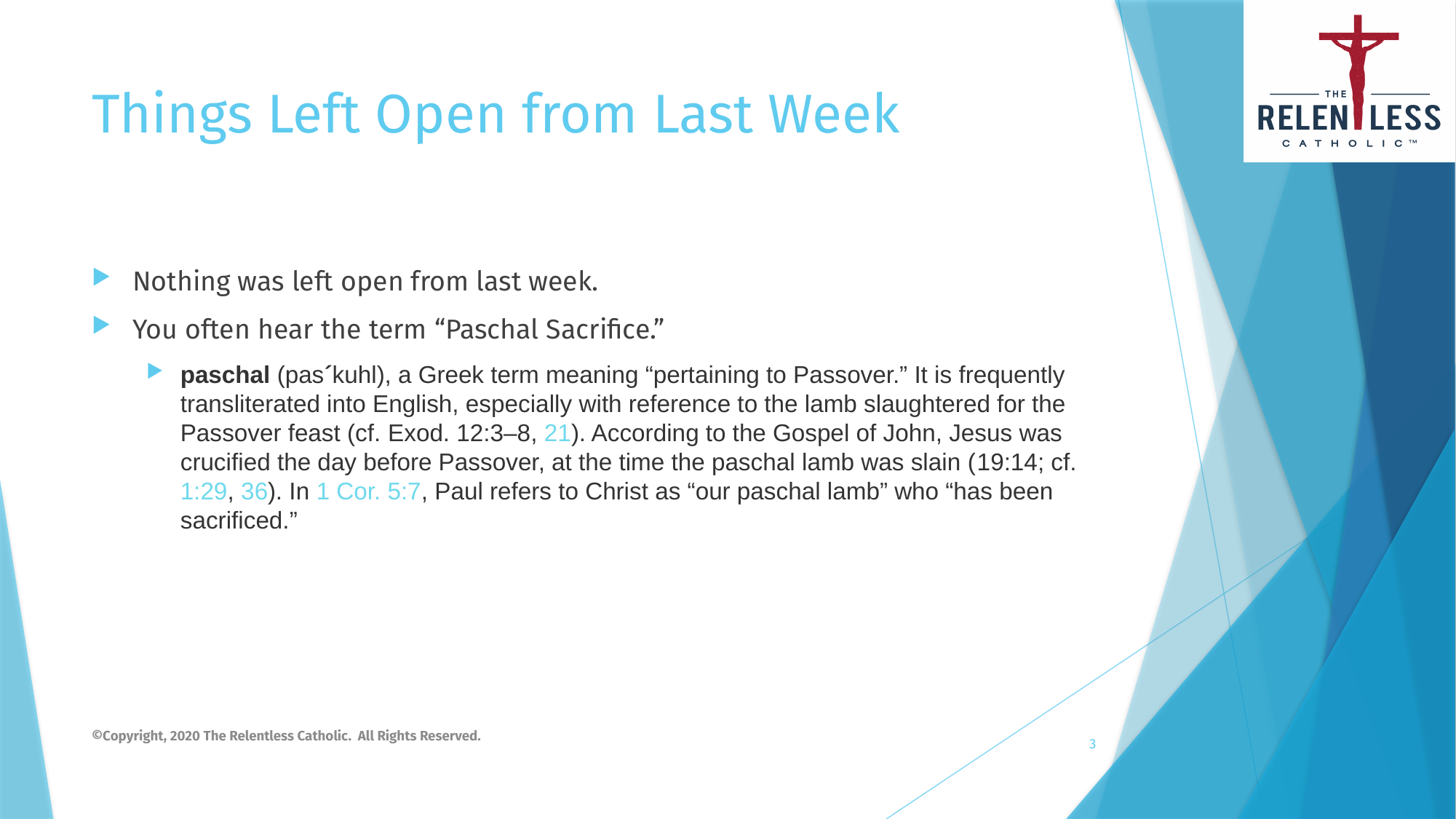

# Things Left Open from Last Week
Nothing was left open from last week.
You often hear the term “Paschal Sacrifice.”
paschal (pas´kuhl), a Greek term meaning “pertaining to Passover.” It is frequently transliterated into English, especially with reference to the lamb slaughtered for the Passover feast (cf. Exod. 12:3–8, 21). According to the Gospel of John, Jesus was crucified the day before Passover, at the time the paschal lamb was slain (19:14; cf. 1:29, 36). In 1 Cor. 5:7, Paul refers to Christ as “our paschal lamb” who “has been sacrificed.”

©Copyright, 2020 The Relentless Catholic.  All Rights Reserved.

3